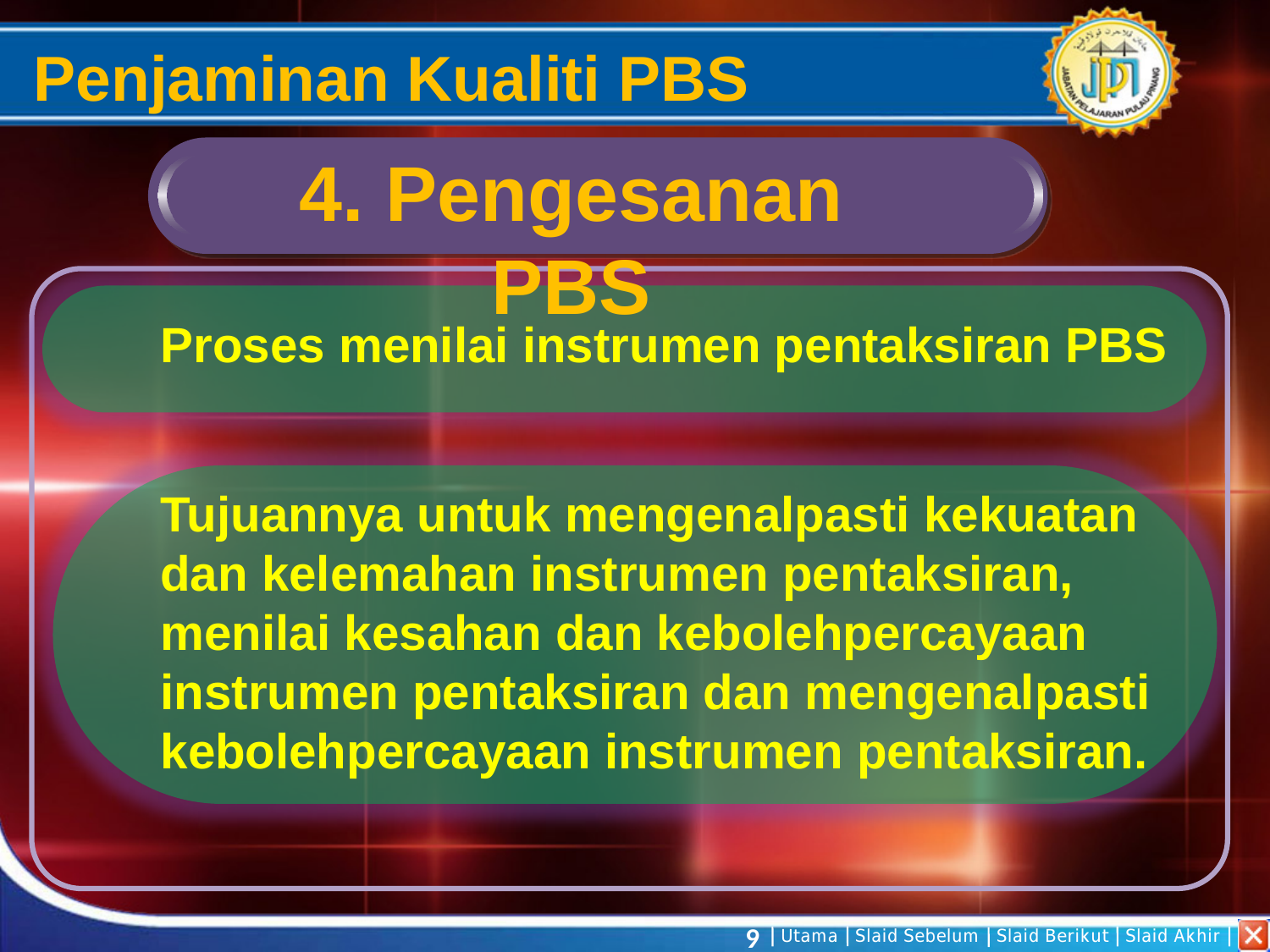

Penjaminan Kualiti PBS

4. Pengesanan PBS

Proses menilai instrumen pentaksiran PBS

Tujuannya untuk mengenalpasti kekuatan dan kelemahan instrumen pentaksiran, menilai kesahan dan kebolehpercayaan instrumen pentaksiran dan mengenalpasti kebolehpercayaan instrumen pentaksiran.